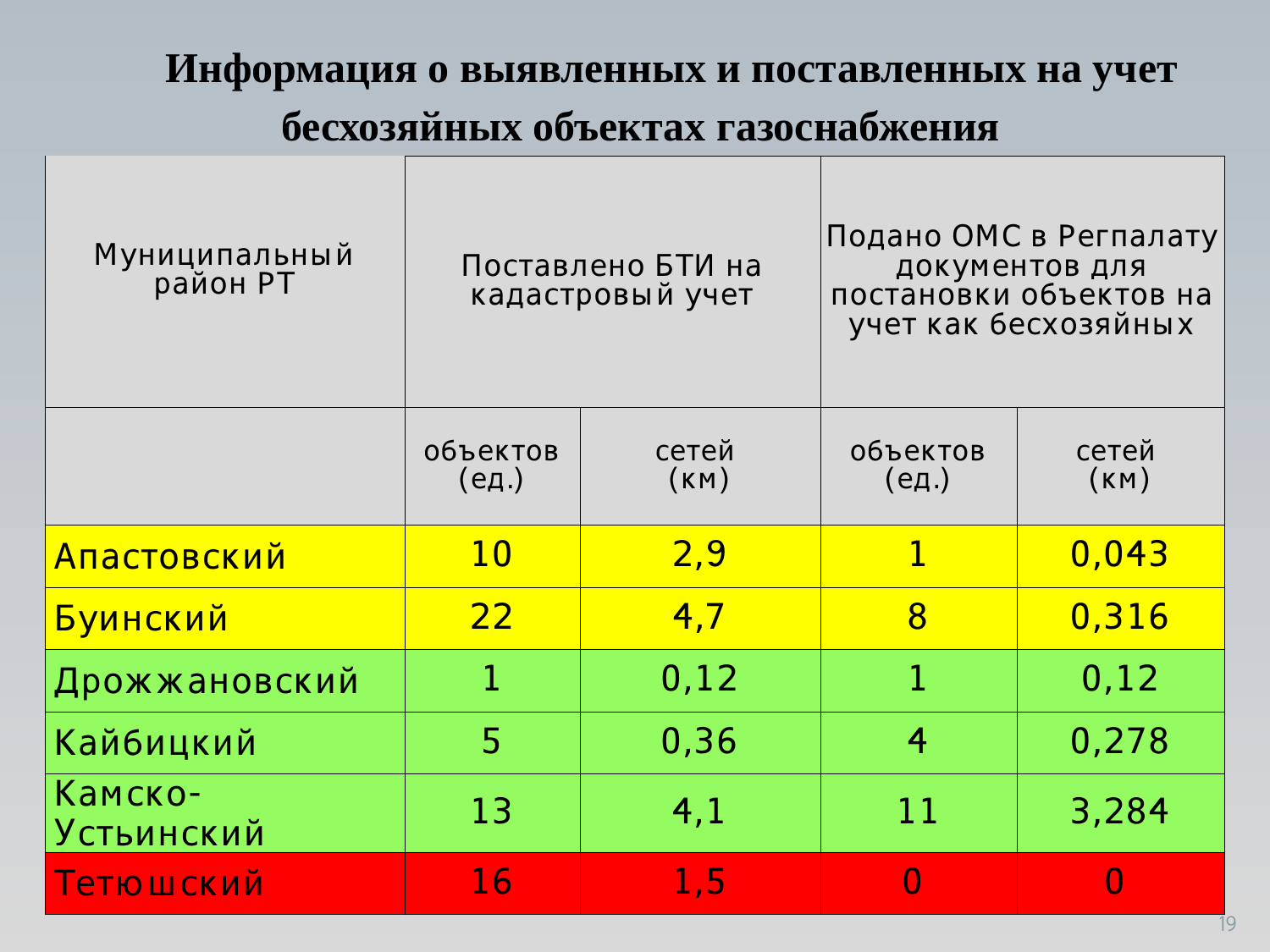

# Информация о выявленных и поставленных на учет бесхозяйных объектах газоснабжения
| Муниципальный район РТ | Поставлено БТИ на кадастровый учет |  | Подано ОМС в Регпалату документов для постановки объектов на учет как бесхозяйных |  |
| --- | --- | --- | --- | --- |
|  | объектов (ед.) | сетей (км) | объектов (ед.) | сетей (км) |
| Апастовский | 10 | 2,9 | 1 | 0,043 |
| Буинский | 22 | 4,7 | 8 | 0,316 |
| Дрожжановский | 1 | 0,12 | 1 | 0,12 |
| Кайбицкий | 5 | 0,36 | 4 | 0,278 |
| Камско-Устьинский | 13 | 4,1 | 11 | 3,284 |
| Тетюшский | 16 | 1,5 | 0 | 0 |
19